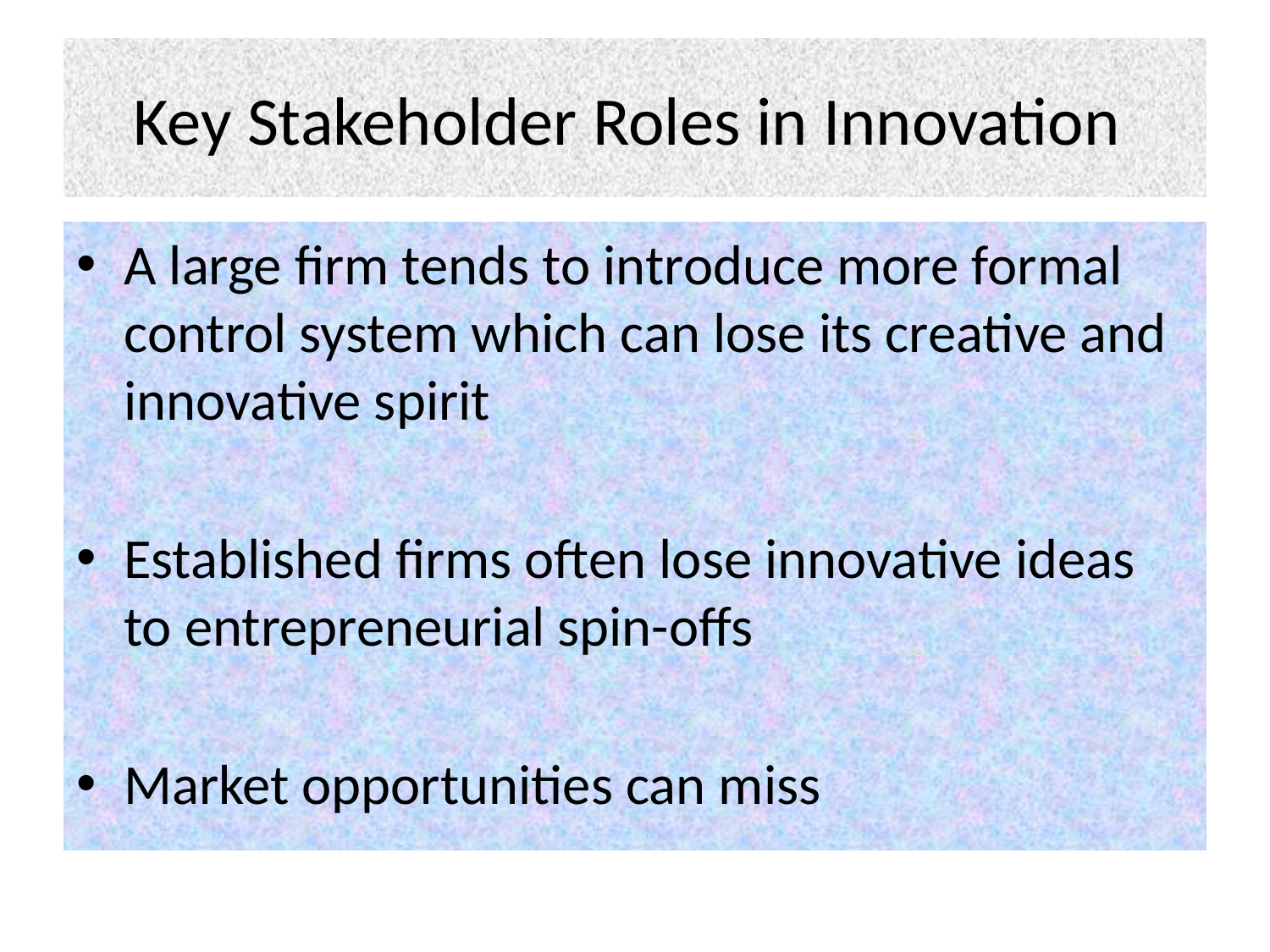

# Key Stakeholder Roles in Innovation
A large firm tends to introduce more formal control system which can lose its creative and innovative spirit

Established firms often lose innovative ideas to entrepreneurial spin-offs

Market opportunities can miss